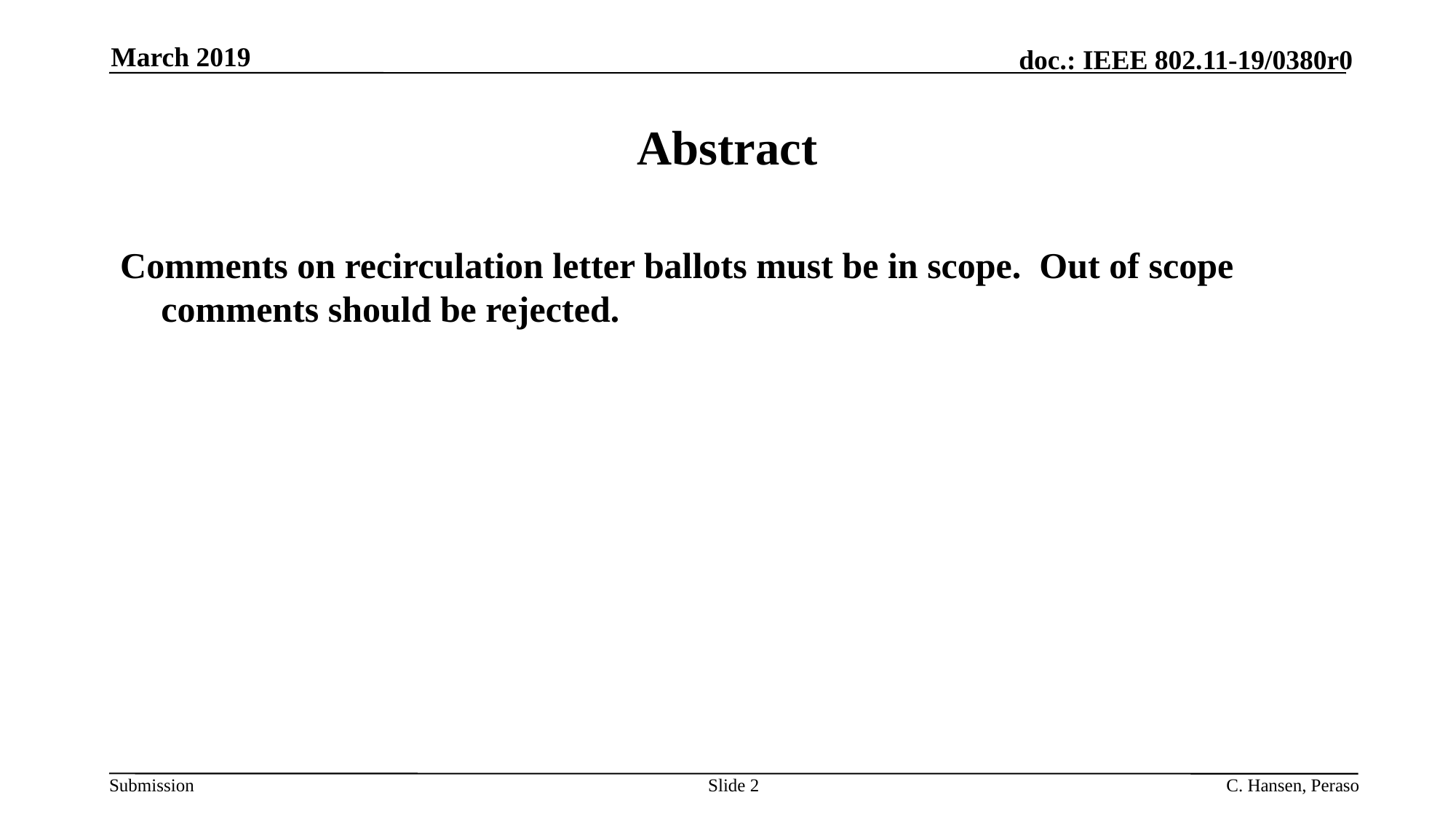

March 2019
# Abstract
Comments on recirculation letter ballots must be in scope.  Out of scope comments should be rejected.
Slide 2
C. Hansen, Peraso